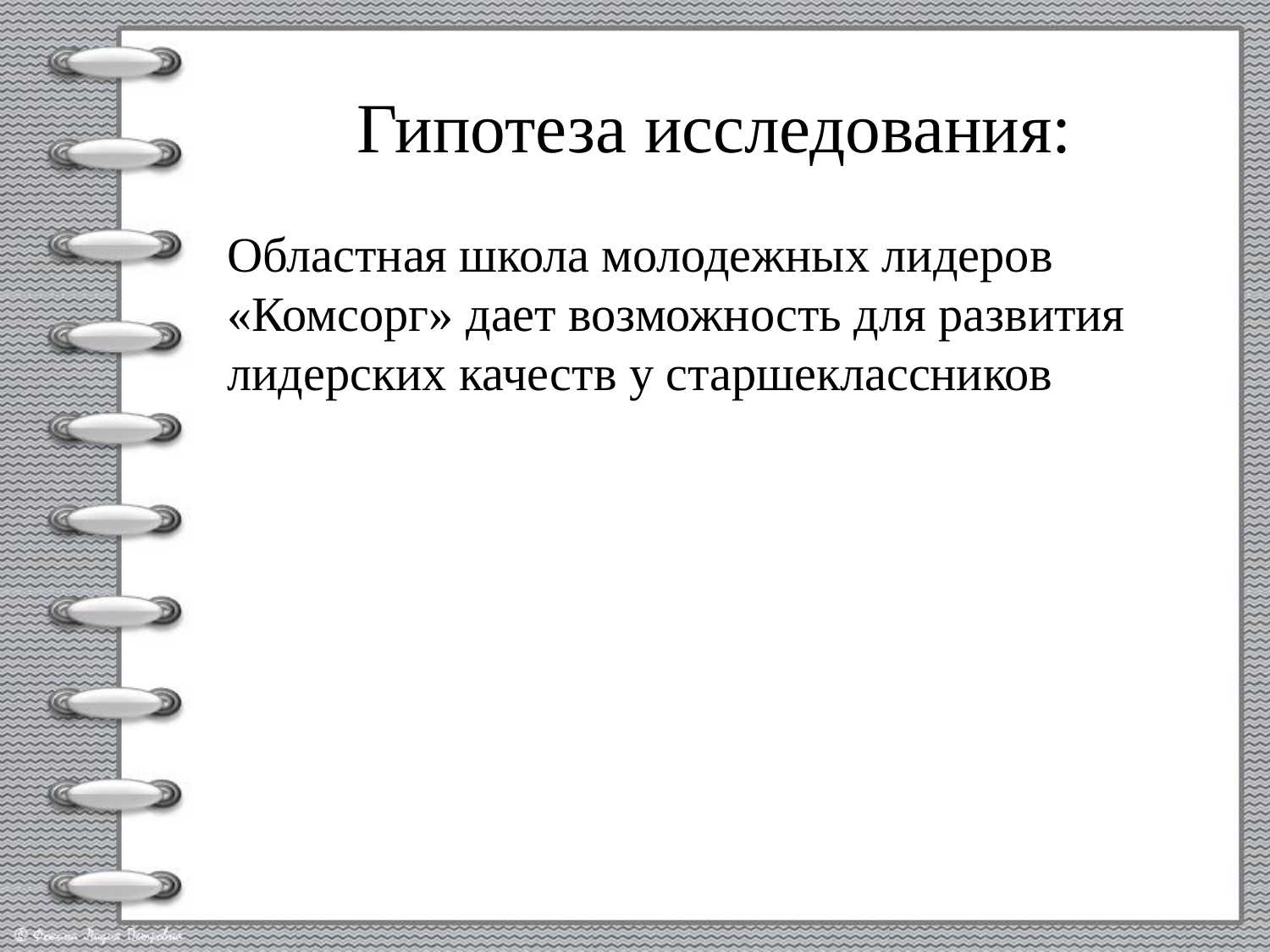

Гипотеза исследования:
Областная школа молодежных лидеров «Комсорг» дает возможность для развития лидерских качеств у старшеклассников